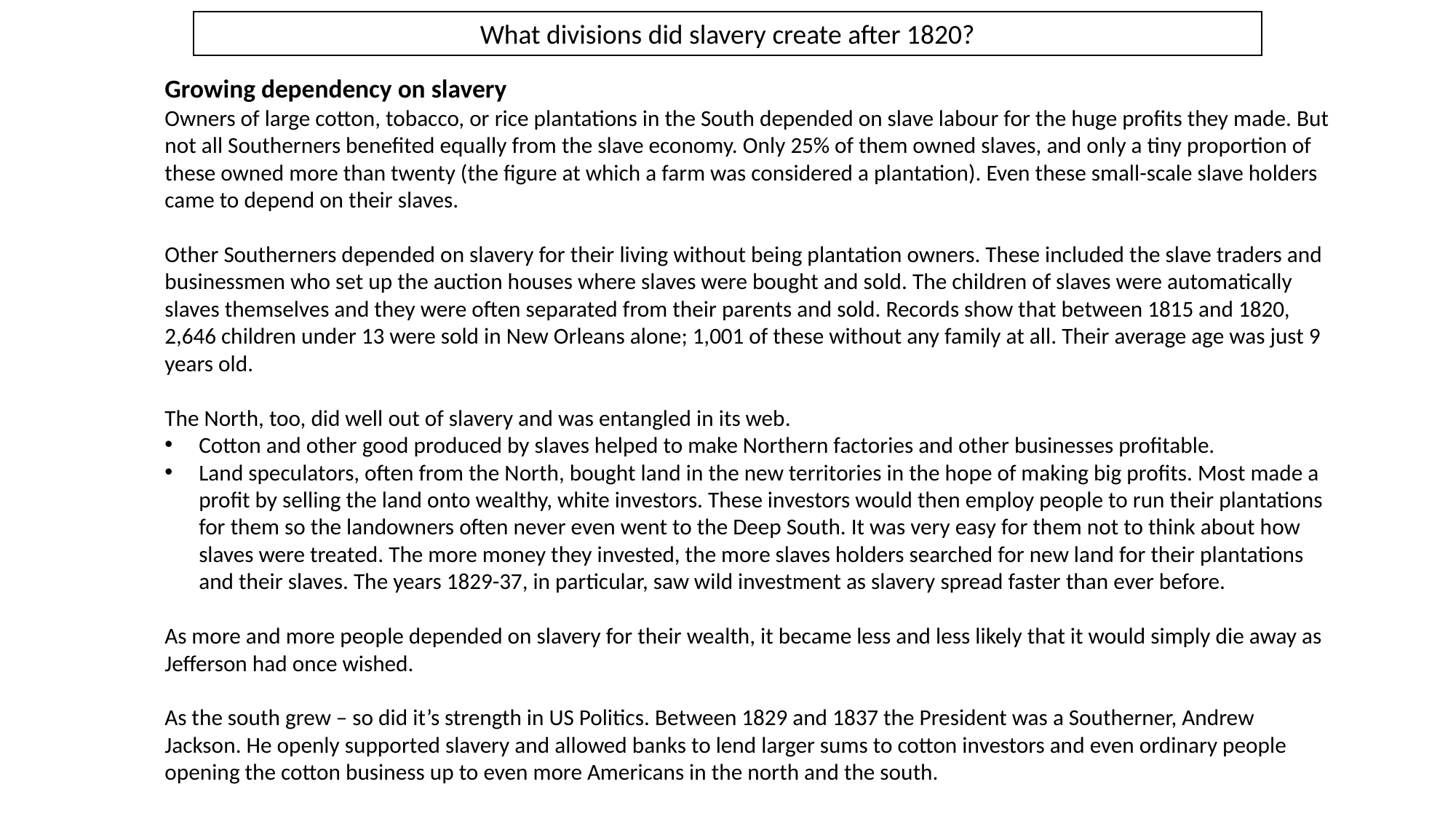

What divisions did slavery create after 1820?
Growing dependency on slavery
Owners of large cotton, tobacco, or rice plantations in the South depended on slave labour for the huge profits they made. But not all Southerners benefited equally from the slave economy. Only 25% of them owned slaves, and only a tiny proportion of these owned more than twenty (the figure at which a farm was considered a plantation). Even these small-scale slave holders came to depend on their slaves.

Other Southerners depended on slavery for their living without being plantation owners. These included the slave traders and businessmen who set up the auction houses where slaves were bought and sold. The children of slaves were automatically slaves themselves and they were often separated from their parents and sold. Records show that between 1815 and 1820, 2,646 children under 13 were sold in New Orleans alone; 1,001 of these without any family at all. Their average age was just 9 years old.

The North, too, did well out of slavery and was entangled in its web.
Cotton and other good produced by slaves helped to make Northern factories and other businesses profitable.
Land speculators, often from the North, bought land in the new territories in the hope of making big profits. Most made a profit by selling the land onto wealthy, white investors. These investors would then employ people to run their plantations for them so the landowners often never even went to the Deep South. It was very easy for them not to think about how slaves were treated. The more money they invested, the more slaves holders searched for new land for their plantations and their slaves. The years 1829-37, in particular, saw wild investment as slavery spread faster than ever before.

As more and more people depended on slavery for their wealth, it became less and less likely that it would simply die away as Jefferson had once wished.

As the south grew – so did it’s strength in US Politics. Between 1829 and 1837 the President was a Southerner, Andrew Jackson. He openly supported slavery and allowed banks to lend larger sums to cotton investors and even ordinary people opening the cotton business up to even more Americans in the north and the south.